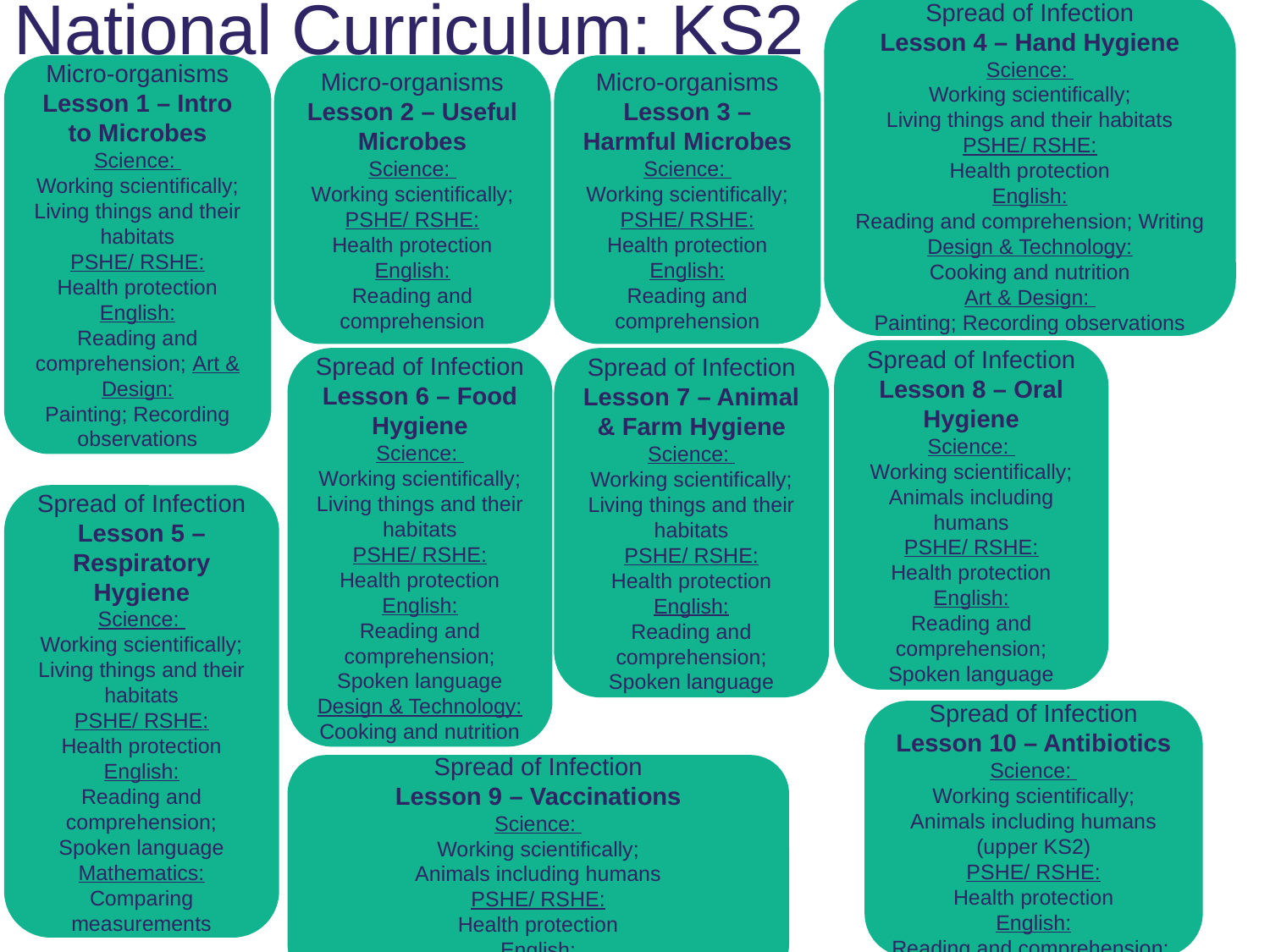

# e-Bug topics are mapped to the National Curriculum: KS2
Spread of Infection
Lesson 4 – Hand Hygiene
Science:
Working scientifically;
Living things and their habitats
PSHE/ RSHE:
Health protection
English:
Reading and comprehension; Writing
Design & Technology:
Cooking and nutrition
Art & Design:
Painting; Recording observations
Micro-organisms
Lesson 1 – Intro to Microbes
Science:
Working scientifically;
Living things and their habitats
PSHE/ RSHE:
Health protection
English:
Reading and comprehension; Art & Design:
Painting; Recording observations
Micro-organisms
Lesson 2 – Useful Microbes
Science:
Working scientifically;
PSHE/ RSHE:
Health protection
English:
Reading and comprehension
Micro-organisms
Lesson 3 – Harmful Microbes
Science:
Working scientifically;
PSHE/ RSHE:
Health protection
English:
Reading and comprehension
Spread of Infection
Lesson 8 – Oral Hygiene
Science:
Working scientifically;
Animals including humans
PSHE/ RSHE:
Health protection
English:
Reading and comprehension; Spoken language
Spread of Infection
Lesson 6 – Food Hygiene
Science:
Working scientifically;
Living things and their habitats
PSHE/ RSHE:
Health protection
English:
Reading and comprehension; Spoken language
Design & Technology:
Cooking and nutrition
Spread of Infection
Lesson 7 – Animal & Farm Hygiene
Science:
Working scientifically;
Living things and their habitats
PSHE/ RSHE:
Health protection
English:
Reading and comprehension; Spoken language
Spread of Infection
Lesson 5 – Respiratory Hygiene
Science:
Working scientifically;
Living things and their habitats
PSHE/ RSHE:
Health protection
English:
Reading and comprehension; Spoken language
Mathematics:
Comparing measurements
Spread of Infection
Lesson 10 – Antibiotics
Science:
Working scientifically;
Animals including humans (upper KS2)
PSHE/ RSHE:
Health protection
English:
Reading and comprehension;
Spread of Infection
Lesson 9 – Vaccinations
Science:
Working scientifically;
Animals including humans
PSHE/ RSHE:
Health protection
English:
Reading and comprehension; Spoken language
e-Bug.eu